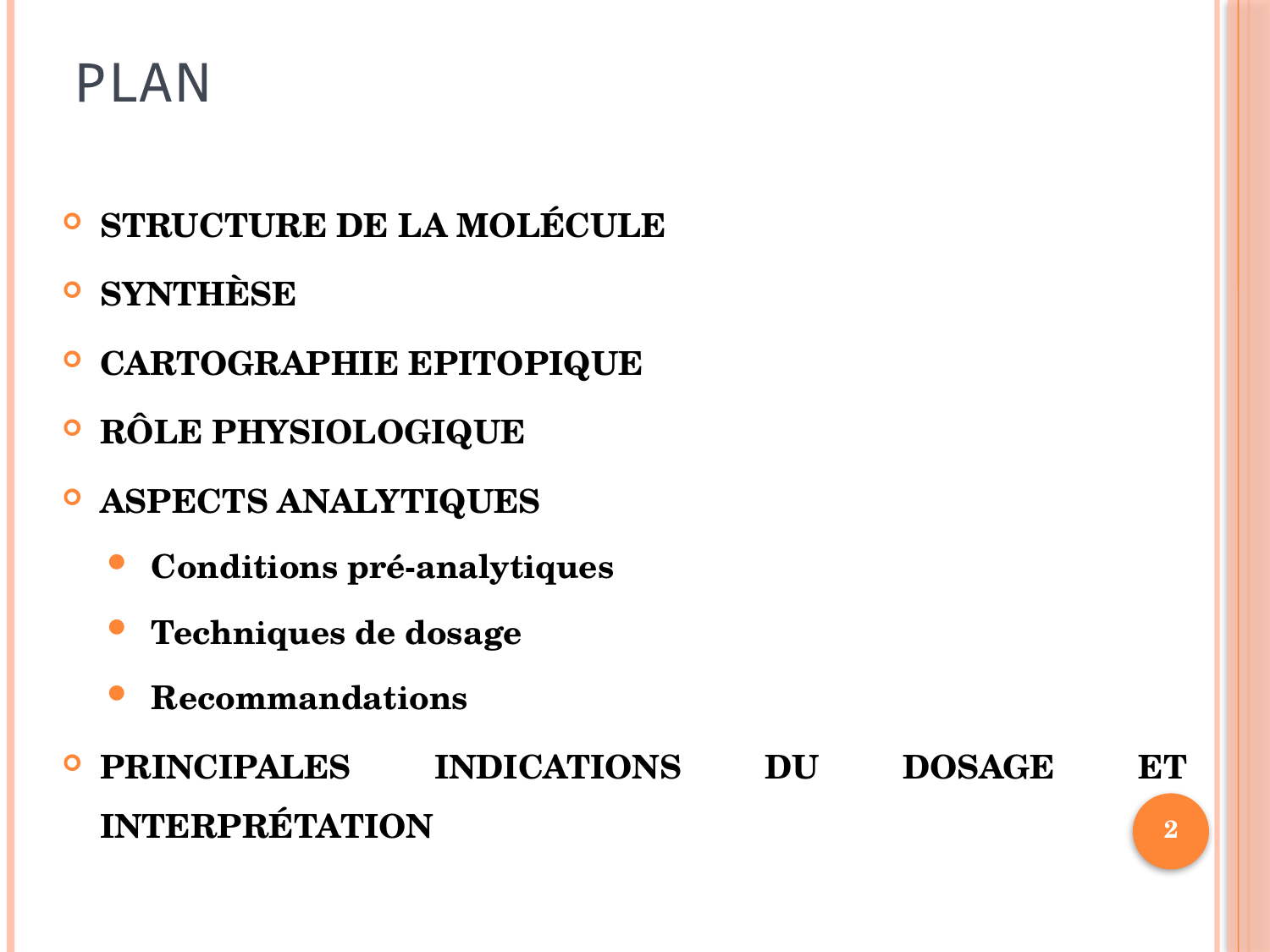

# PlAn
STRUCTURE DE LA MOLÉCULE
SYNTHÈSE
CARTOGRAPHIE EPITOPIQUE
RÔLE PHYSIOLOGIQUE
ASPECTS ANALYTIQUES
Conditions pré-analytiques
Techniques de dosage
Recommandations
PRINCIPALES INDICATIONS DU DOSAGE ET INTERPRÉTATION

2